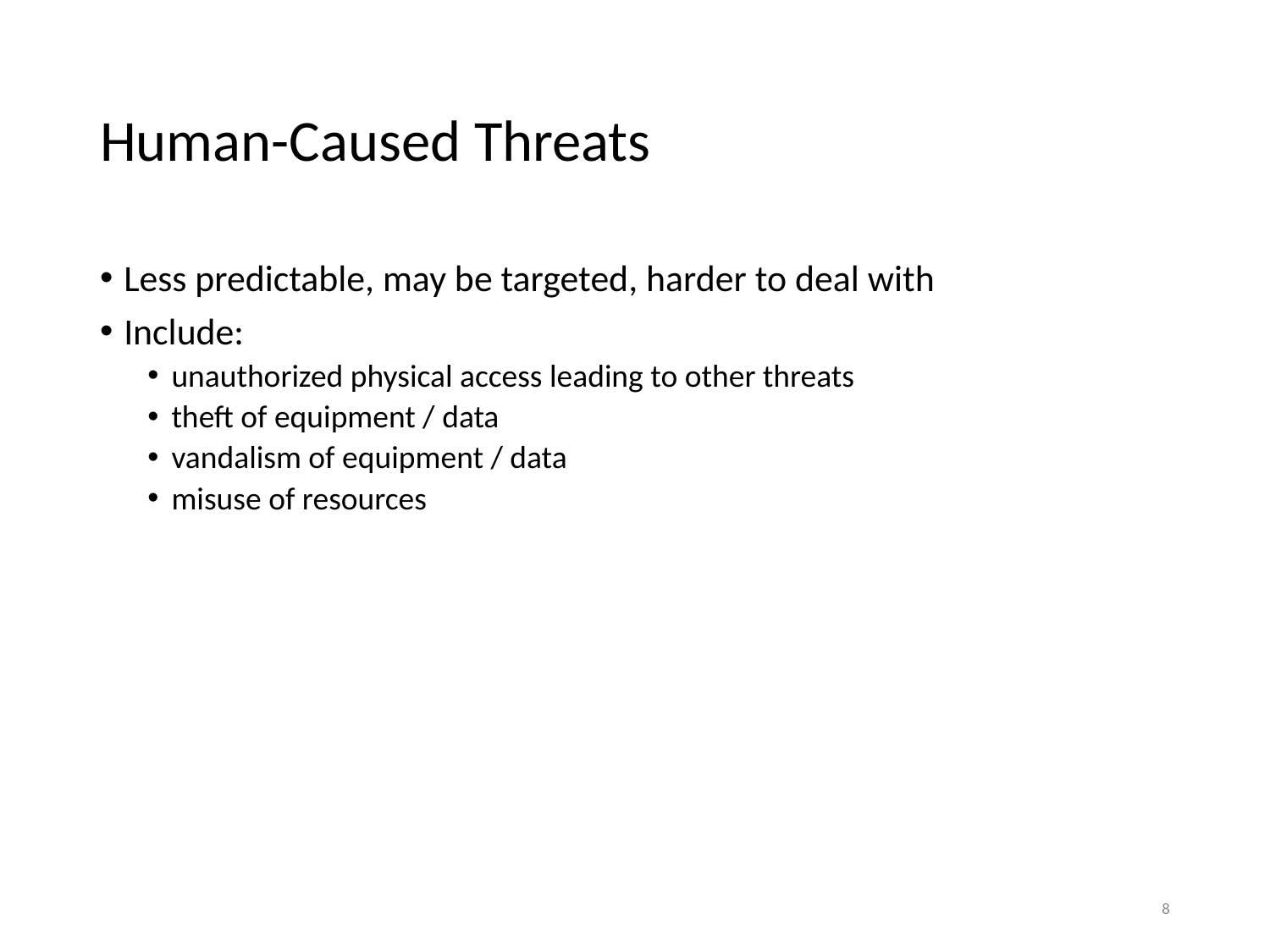

# Human-Caused Threats
Less predictable, may be targeted, harder to deal with
Include:
unauthorized physical access leading to other threats
theft of equipment / data
vandalism of equipment / data
misuse of resources
8